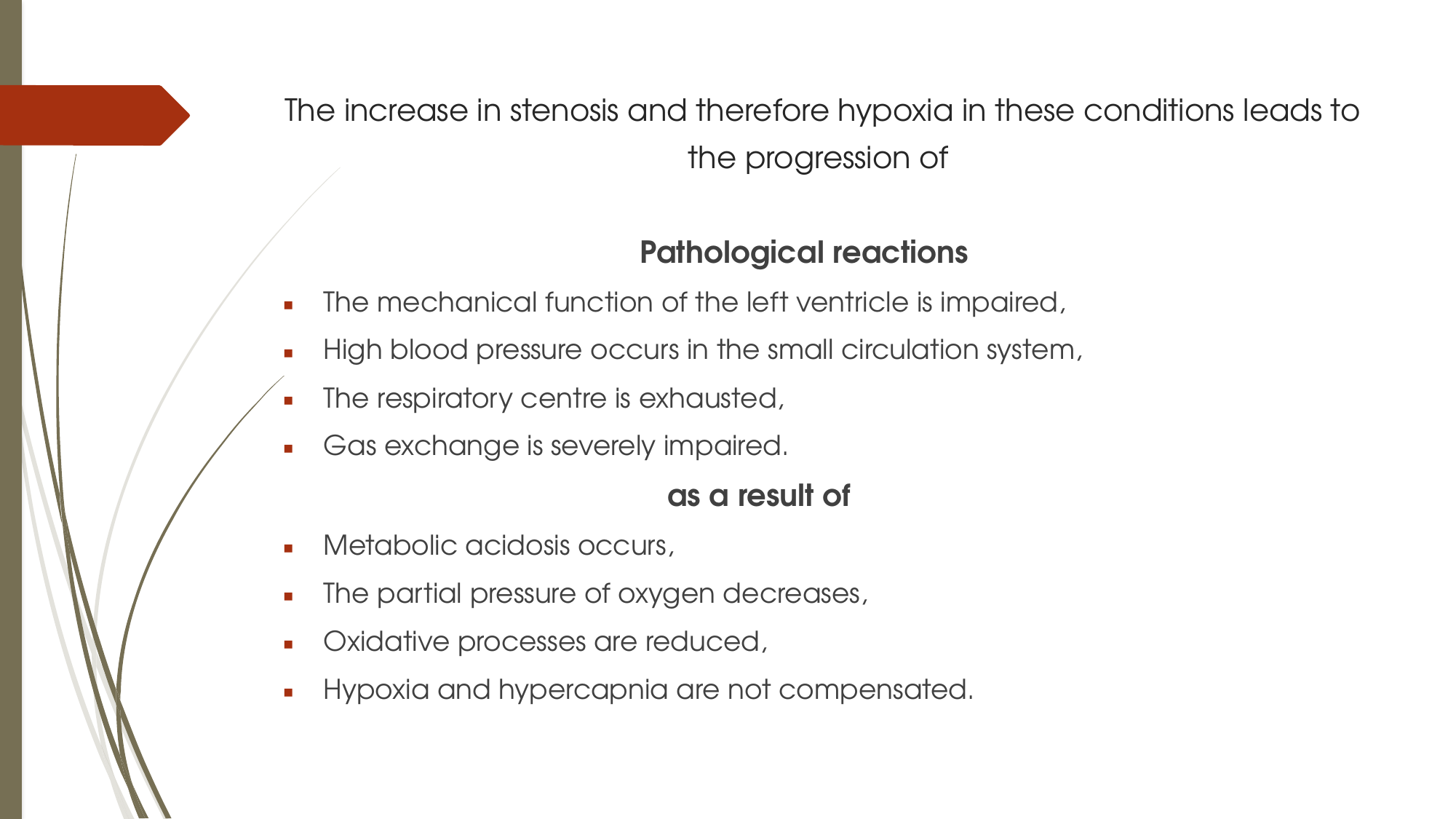

The increase in stenosis and therefore hypoxia in these conditions leads to the progression of
Pathological reactions
The mechanical function of the left ventricle is impaired,
High blood pressure occurs in the small circulation system,
The respiratory centre is exhausted,
Gas exchange is severely impaired.
                                             as a result of
Metabolic acidosis occurs,
The partial pressure of oxygen decreases,
Oxidative processes are reduced,
Hypoxia and hypercapnia are not compensated.